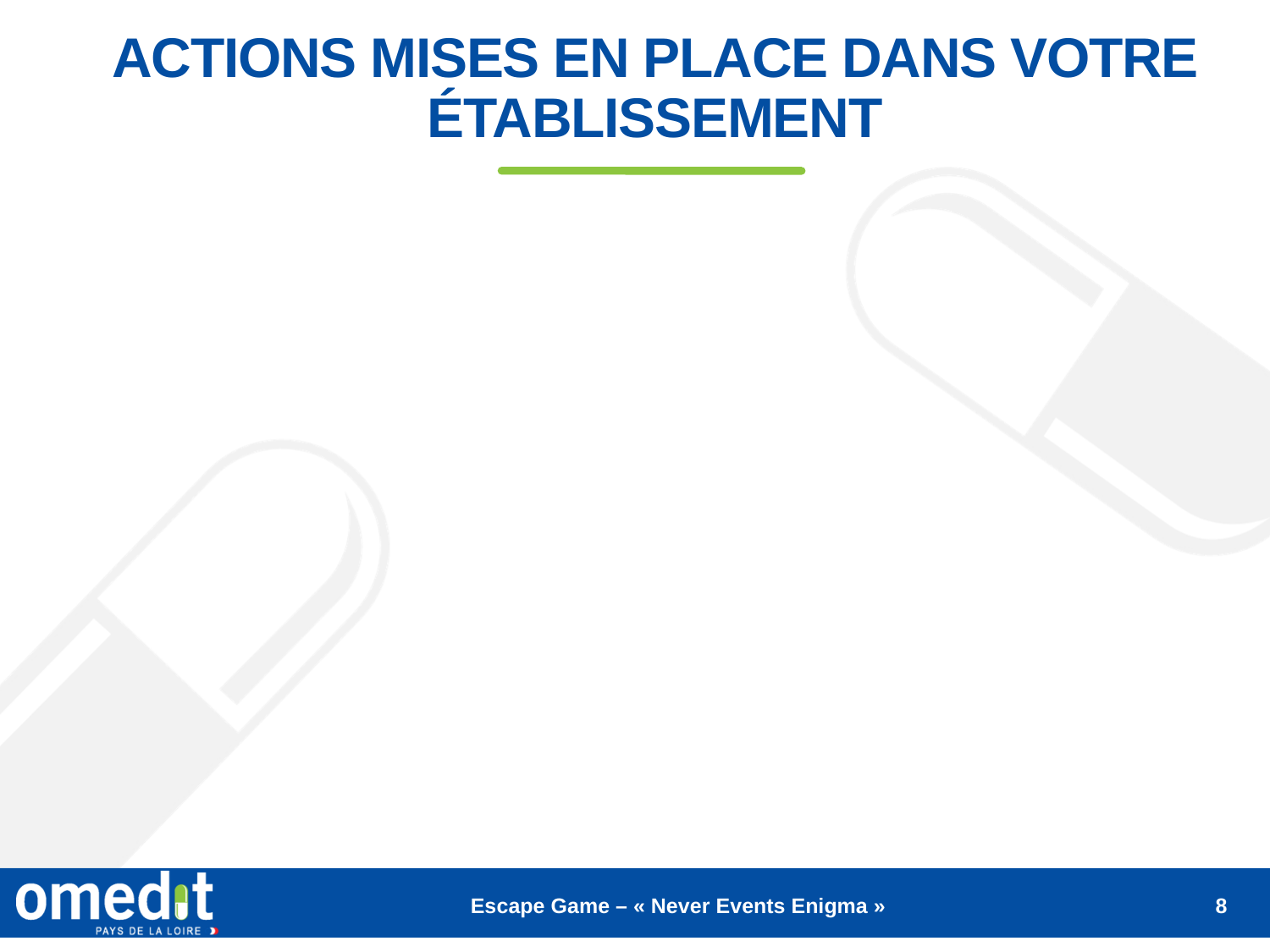

# Actions mises en place dans votre établissement

8
Escape Game – « Never Events Enigma »